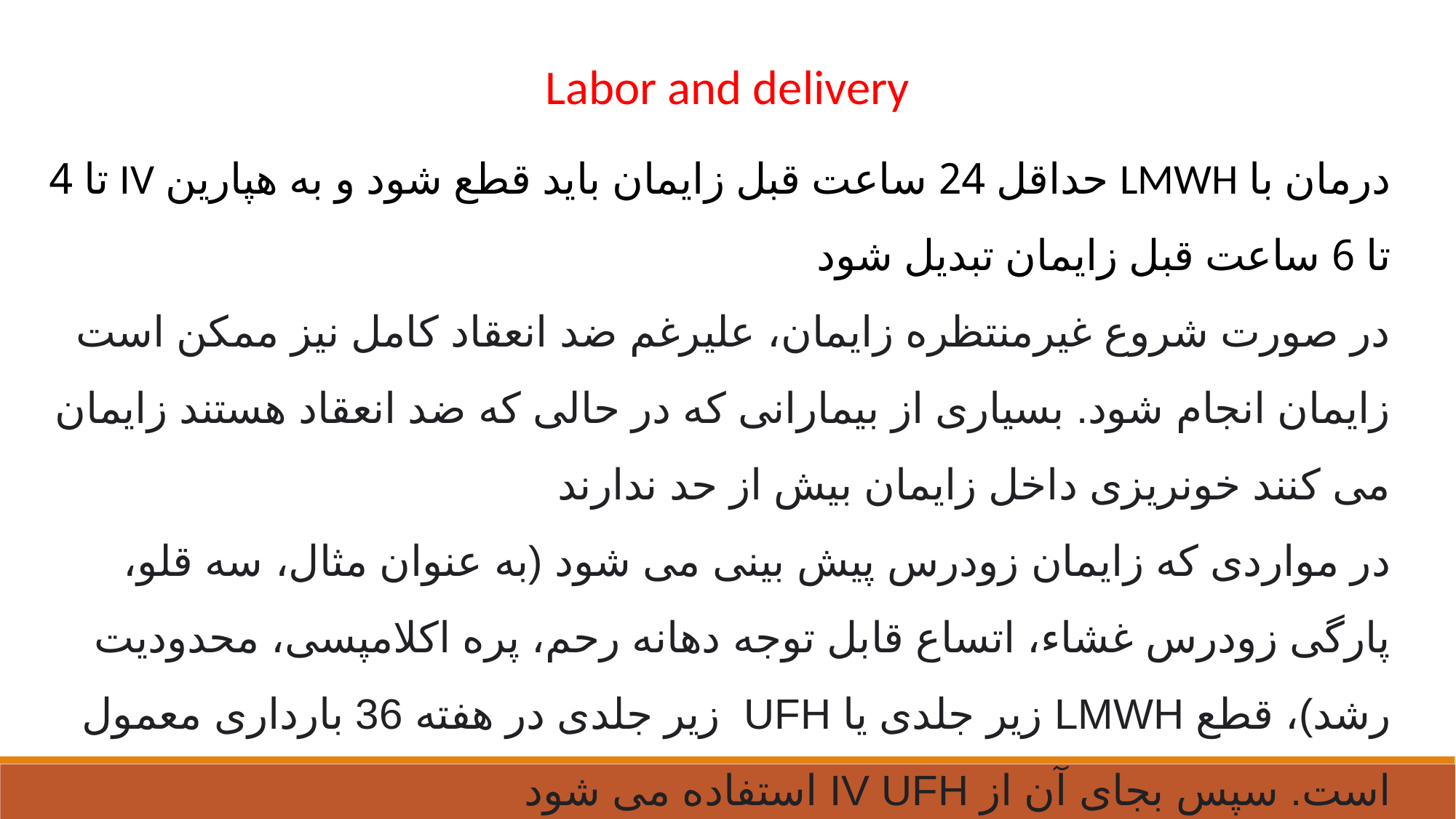

Labor and delivery
درمان با LMWH حداقل 24 ساعت قبل زایمان باید قطع شود و به هپارین IV تا 4 تا 6 ساعت قبل زایمان تبدیل شود
در صورت شروع غیرمنتظره زایمان، علیرغم ضد انعقاد کامل نیز ممکن است زایمان انجام شود. بسیاری از بیمارانی که در حالی که ضد انعقاد هستند زایمان می کنند خونریزی داخل زایمان بیش از حد ندارند
در مواردی که زایمان زودرس پیش بینی می شود (به عنوان مثال، سه قلو، پارگی زودرس غشاء، اتساع قابل توجه دهانه رحم، پره اکلامپسی، محدودیت رشد)، قطع LMWH زیر جلدی یا UFH  زیر جلدی در هفته 36 بارداری معمول است. سپس بجای آن از IV UFH استفاده می شود